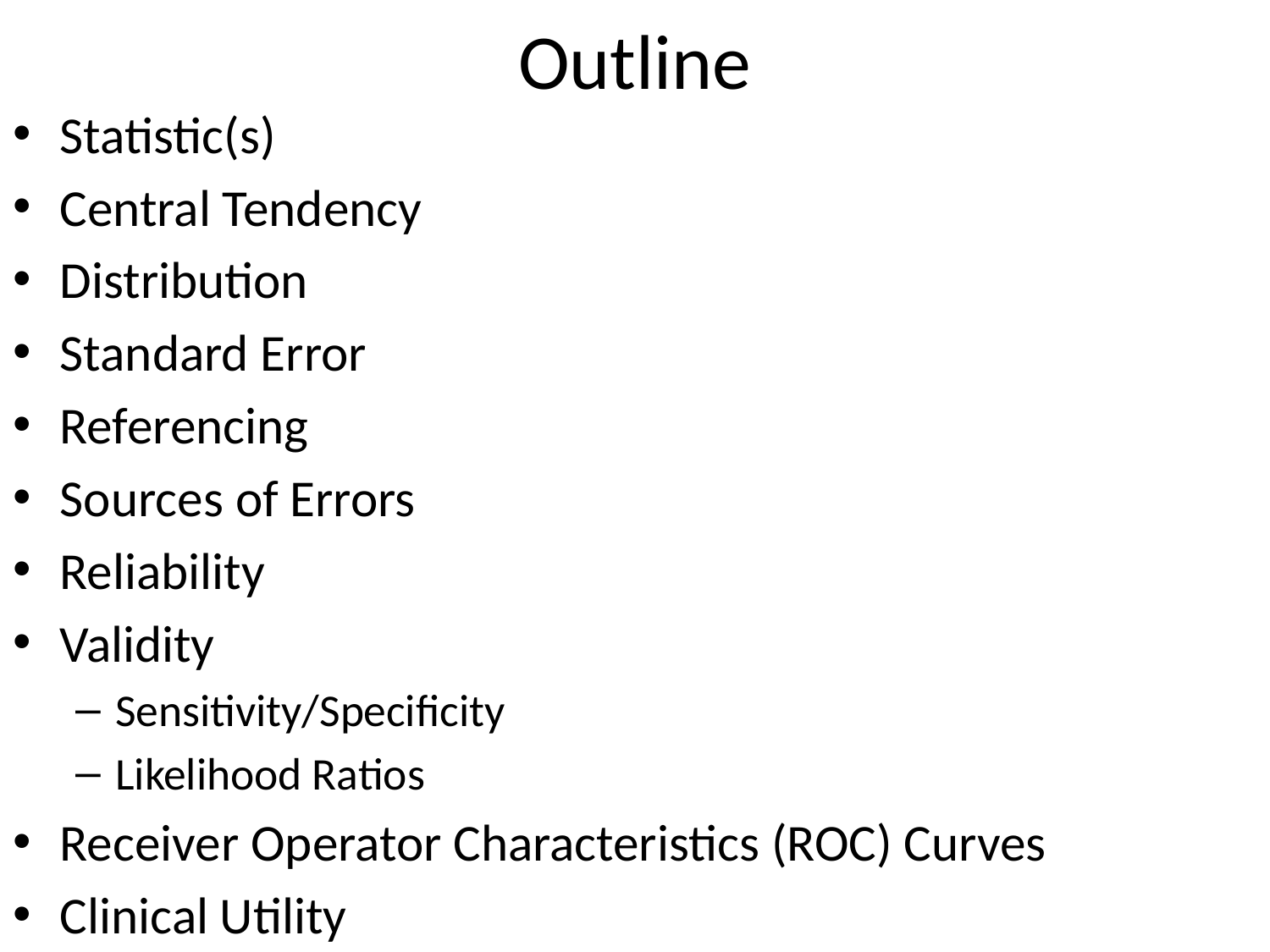

# Outline
Statistic(s)
Central Tendency
Distribution
Standard Error
Referencing
Sources of Errors
Reliability
Validity
Sensitivity/Specificity
Likelihood Ratios
Receiver Operator Characteristics (ROC) Curves
Clinical Utility